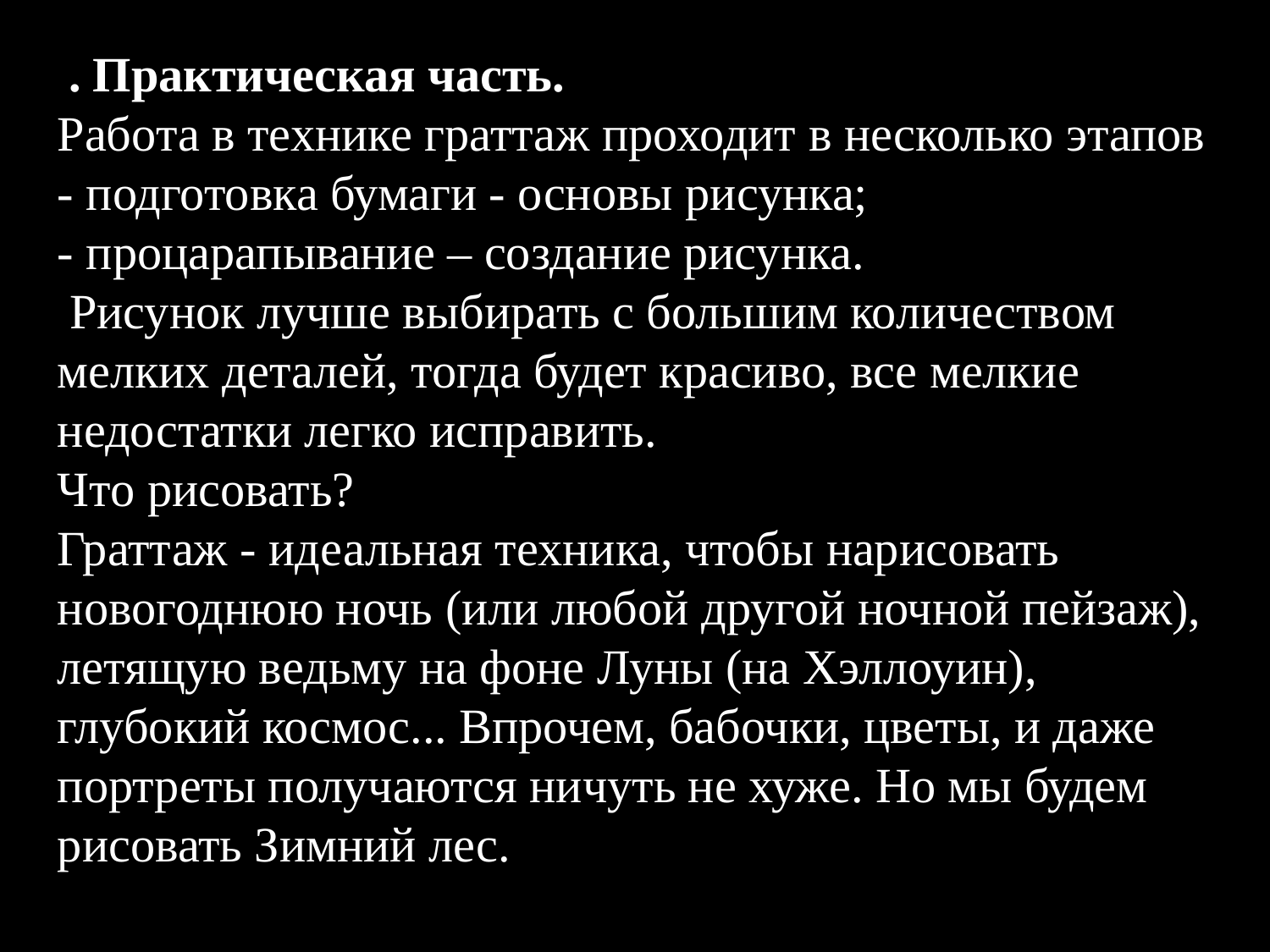

. Практическая часть.
Работа в технике граттаж проходит в несколько этапов
- подготовка бумаги - основы рисунка;
- процарапывание – создание рисунка.
 Рисунок лучше выбирать с большим количеством мелких деталей, тогда будет красиво, все мелкие недостатки легко исправить.
Что рисовать?
Граттаж - идеальная техника, чтобы нарисовать новогоднюю ночь (или любой другой ночной пейзаж), летящую ведьму на фоне Луны (на Хэллоуин), глубокий космос... Впрочем, бабочки, цветы, и даже портреты получаются ничуть не хуже. Но мы будем рисовать Зимний лес.